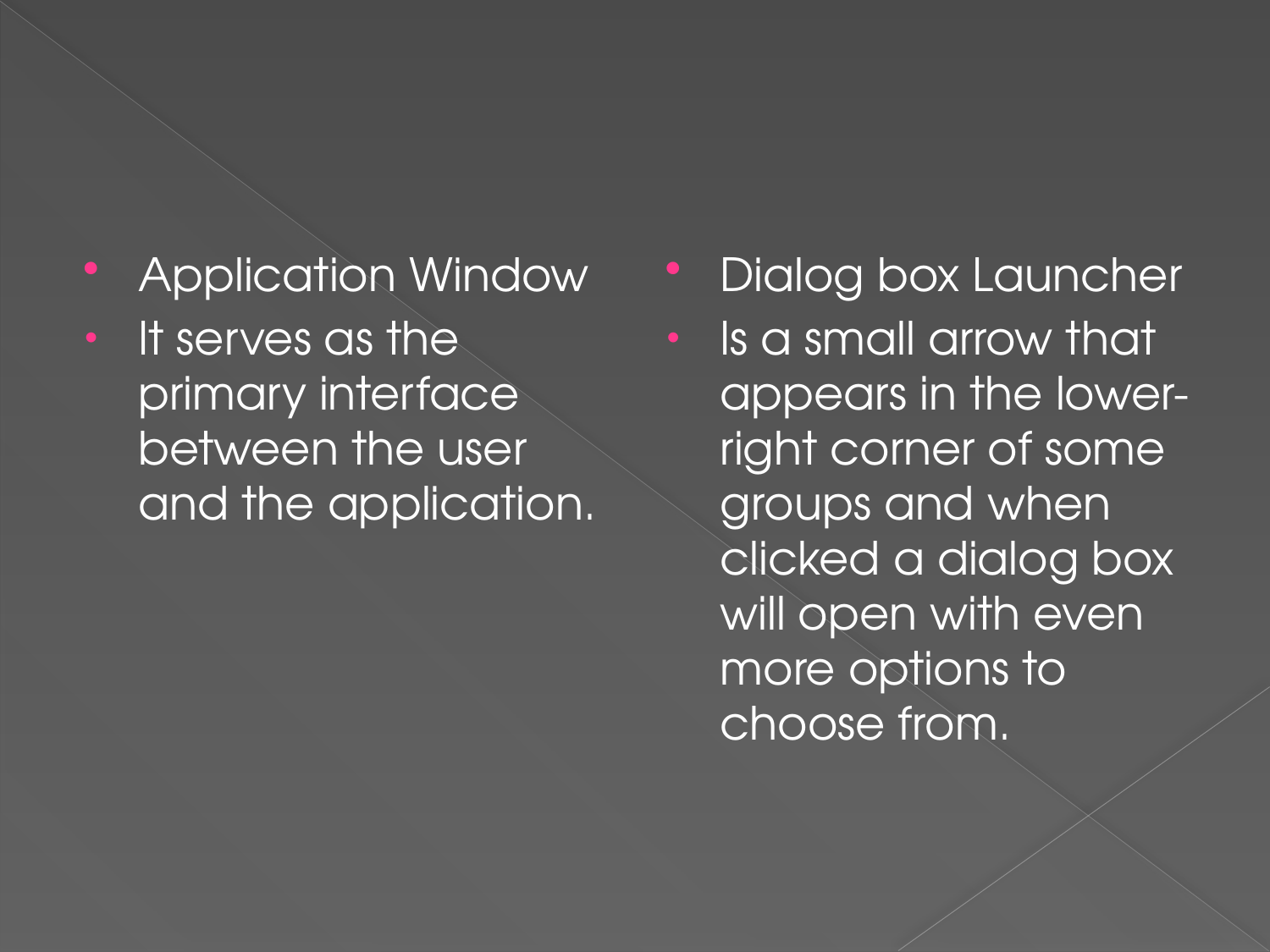

Application Window
It serves as the primary interface between the user and the application.
Dialog box Launcher
Is a small arrow that appears in the lower-right corner of some groups and when clicked a dialog box will open with even more options to choose from.